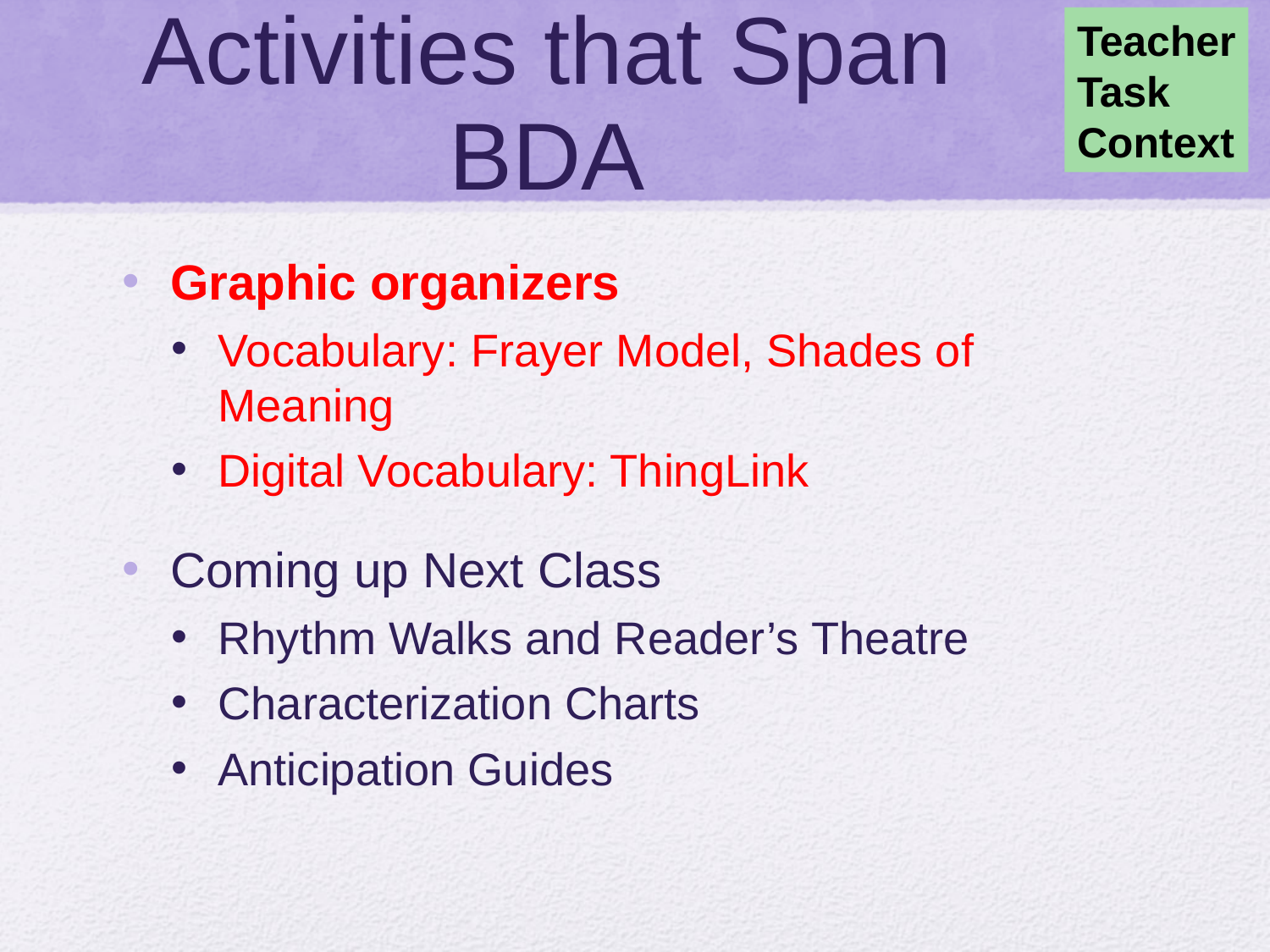

# Activities that Span BDA
Teacher
Task
Context
Graphic organizers
Vocabulary: Frayer Model, Shades of Meaning
Digital Vocabulary: ThingLink
Coming up Next Class
Rhythm Walks and Reader’s Theatre
Characterization Charts
Anticipation Guides